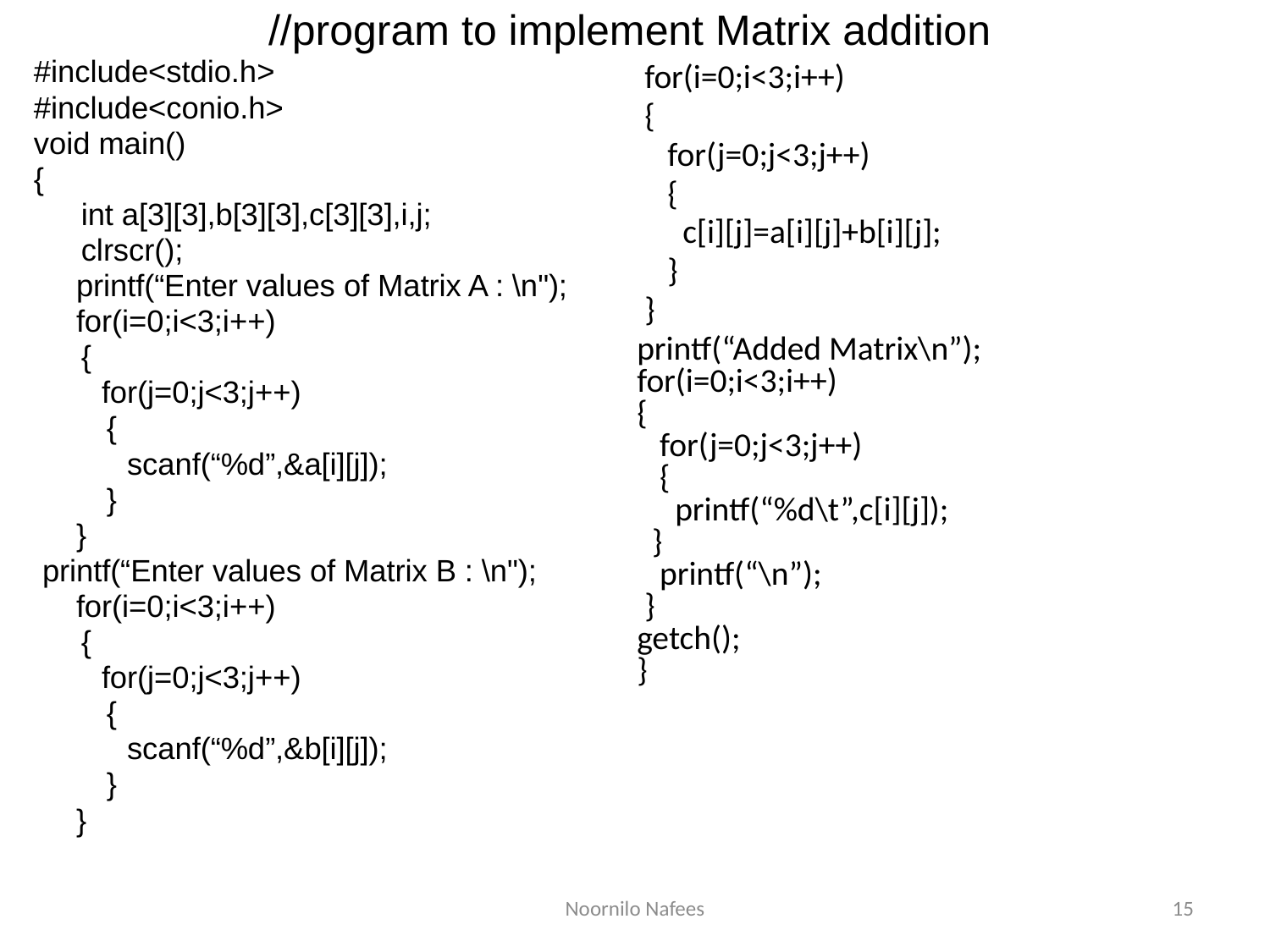

# //program to implement Matrix addition
#include<stdio.h>
#include<conio.h>
void main()
{
	int a[3][3],b[3][3],c[3][3],i,j;
	clrscr();
     printf(“Enter values of Matrix A : \n");
     for(i=0;i<3;i++)
	{
        for(j=0;j<3;j++)
	   {
           scanf(“%d”,&a[i][j]);
	   }
     }
 printf(“Enter values of Matrix B : \n");
     for(i=0;i<3;i++)
	{
        for(j=0;j<3;j++)
	   {
           scanf(“%d”,&b[i][j]);
	   }
     }

 for(i=0;i<3;i++)
 {
    for(j=0;j<3;j++)
    {
      c[i][j]=a[i][j]+b[i][j];
    }
 }
printf(“Added Matrix\n”);
for(i=0;i<3;i++)
{
   for(j=0;j<3;j++)
   {
     printf(“%d\t”,c[i][j]);
  }
   printf(“\n”);
 }
getch();
}
Noornilo Nafees
15